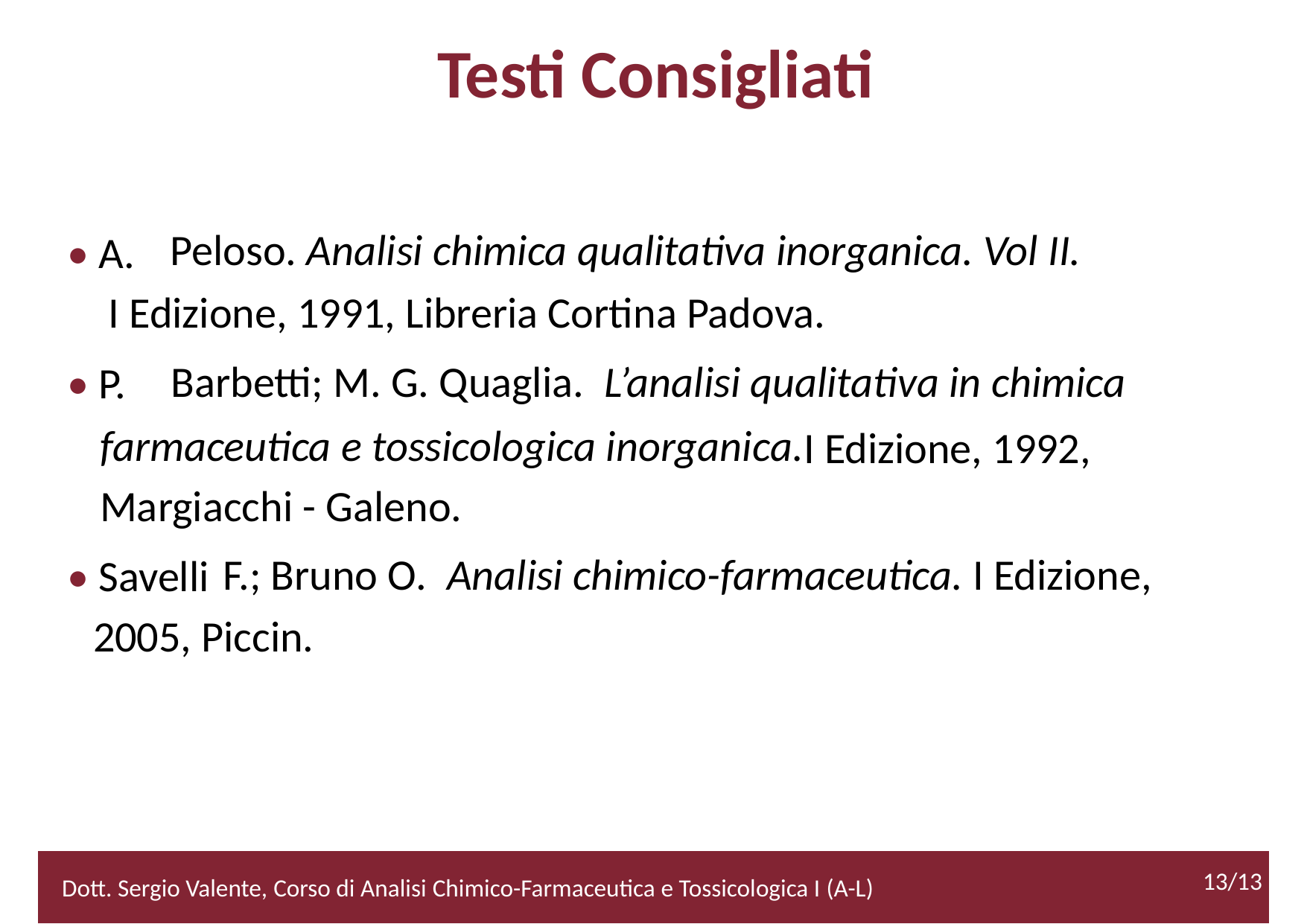

Testi Consigliati
• A.
Peloso. Analisi chimica qualitativa inorganica. Vol II.
I Edizione, 1991, Libreria Cortina Padova.
• P.
Barbetti; M. G. Quaglia.  L’analisi qualitativa in chimica
farmaceutica e tossicologica inorganica.

Margiacchi - Galeno.
I Edizione, 1992,
• Savelli
F.; Bruno O.  Analisi chimico-farmaceutica. I Edizione,
2005, Piccin.
Dott. Giuseppe La Regina, Corso di Analisi Chimico-Farmaceutica e Tossicologica I (M-Z)

13/13
Dott. Sergio Valente, Corso di Analisi Chimico-Farmaceutica e Tossicologica I (A-L)
14/15